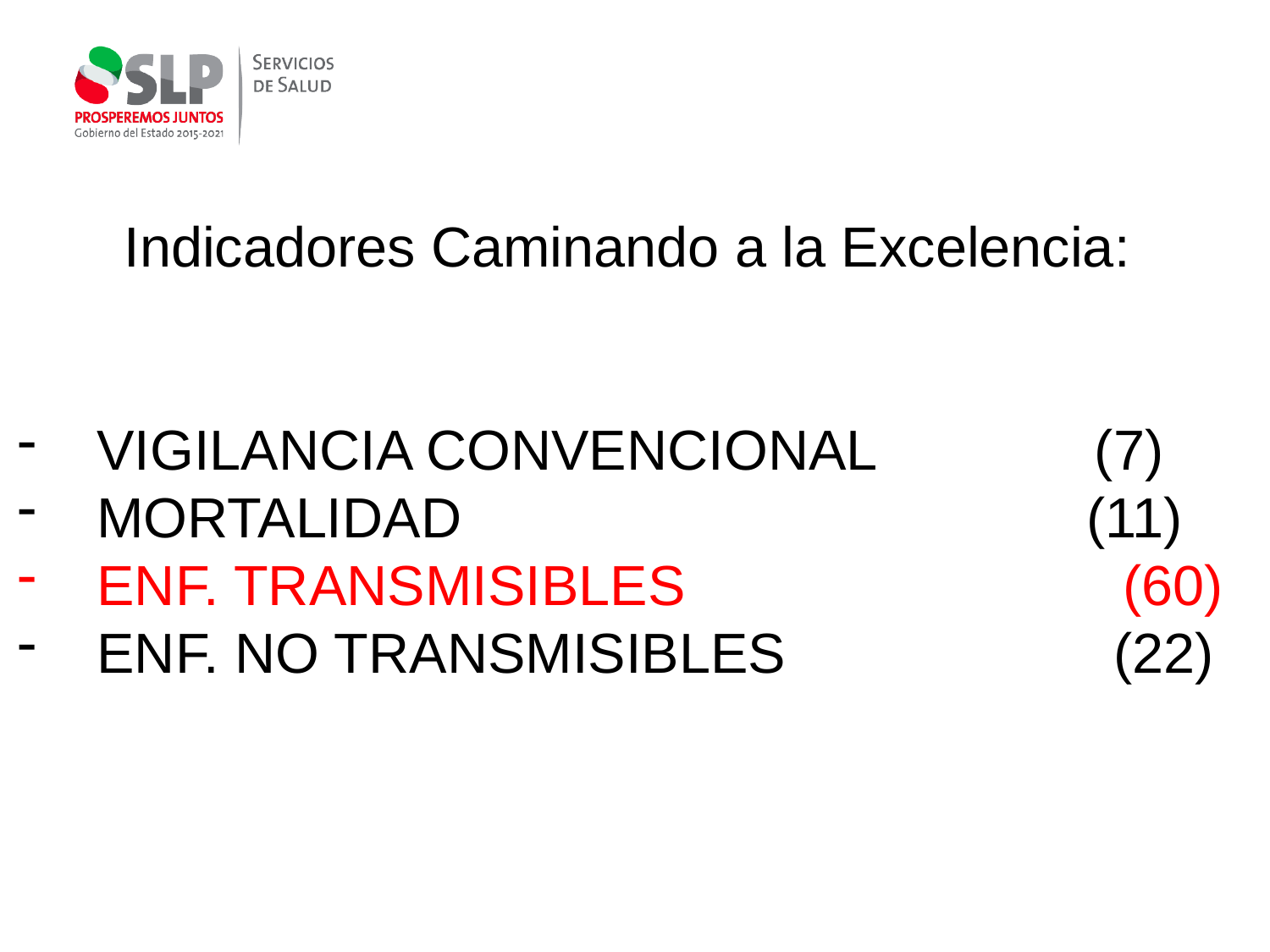

Indicadores Caminando a la Excelencia:

VIGILANCIA CONVENCIONAL              (7)
MORTALIDAD                                        (11)
ENF. TRANSMISIBLES                            (60)
ENF. NO TRANSMISIBLES                     (22)